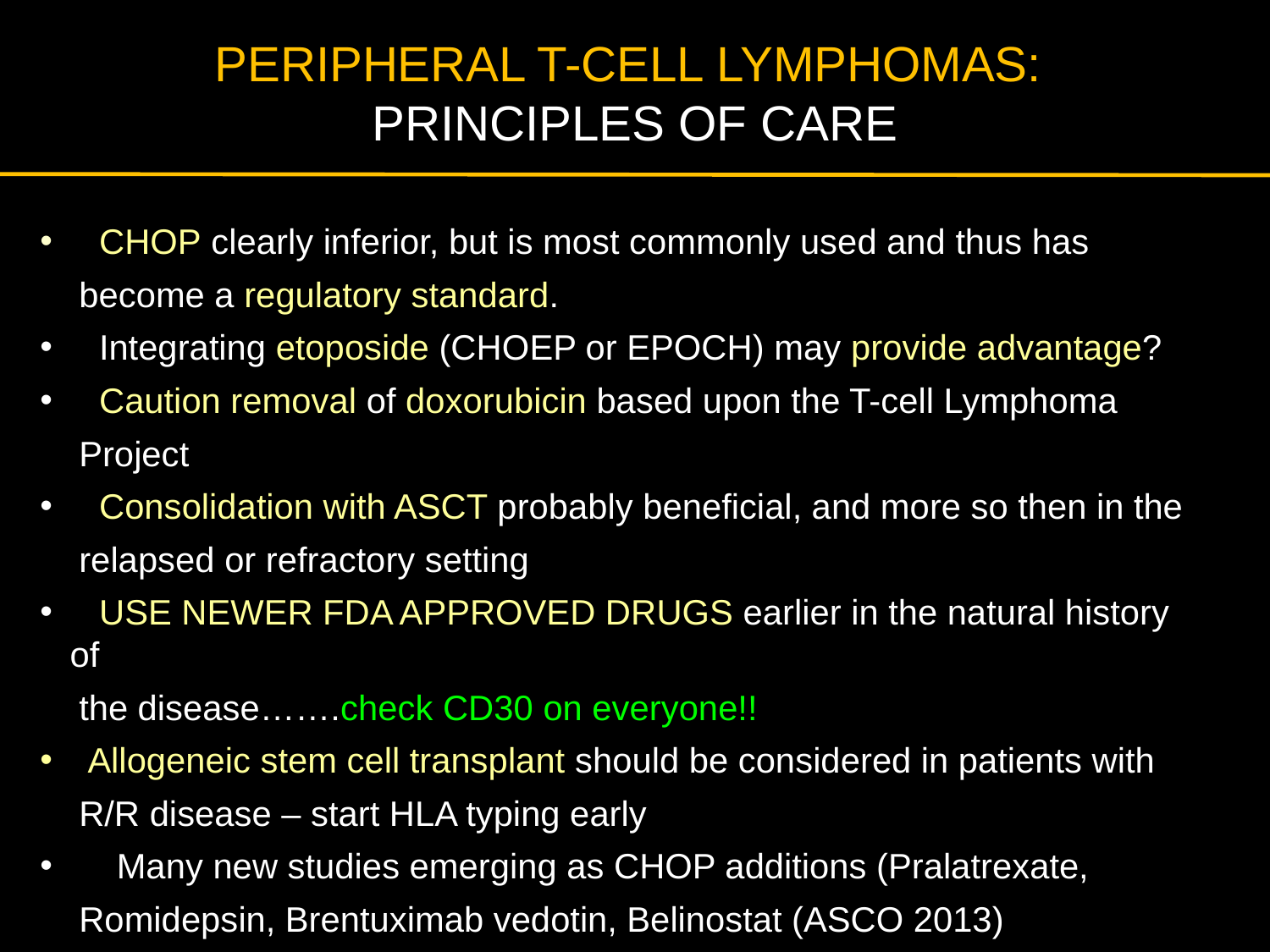

# Peripheral T-Cell Lymphomas: Principles of Care
   CHOP clearly inferior, but is most commonly used and thus has
    become a regulatory standard.
   Integrating etoposide (CHOEP or EPOCH) may provide advantage?
   Caution removal of doxorubicin based upon the T-cell Lymphoma
    Project
   Consolidation with ASCT probably beneficial, and more so then in the
    relapsed or refractory setting
   USE NEWER FDA APPROVED DRUGS earlier in the natural history of
    the disease…….check CD30 on everyone!!
Allogeneic stem cell transplant should be considered in patients with
    R/R disease – start HLA typing early
   Many new studies emerging as CHOP additions (Pralatrexate,
    Romidepsin, Brentuximab vedotin, Belinostat (ASCO 2013)